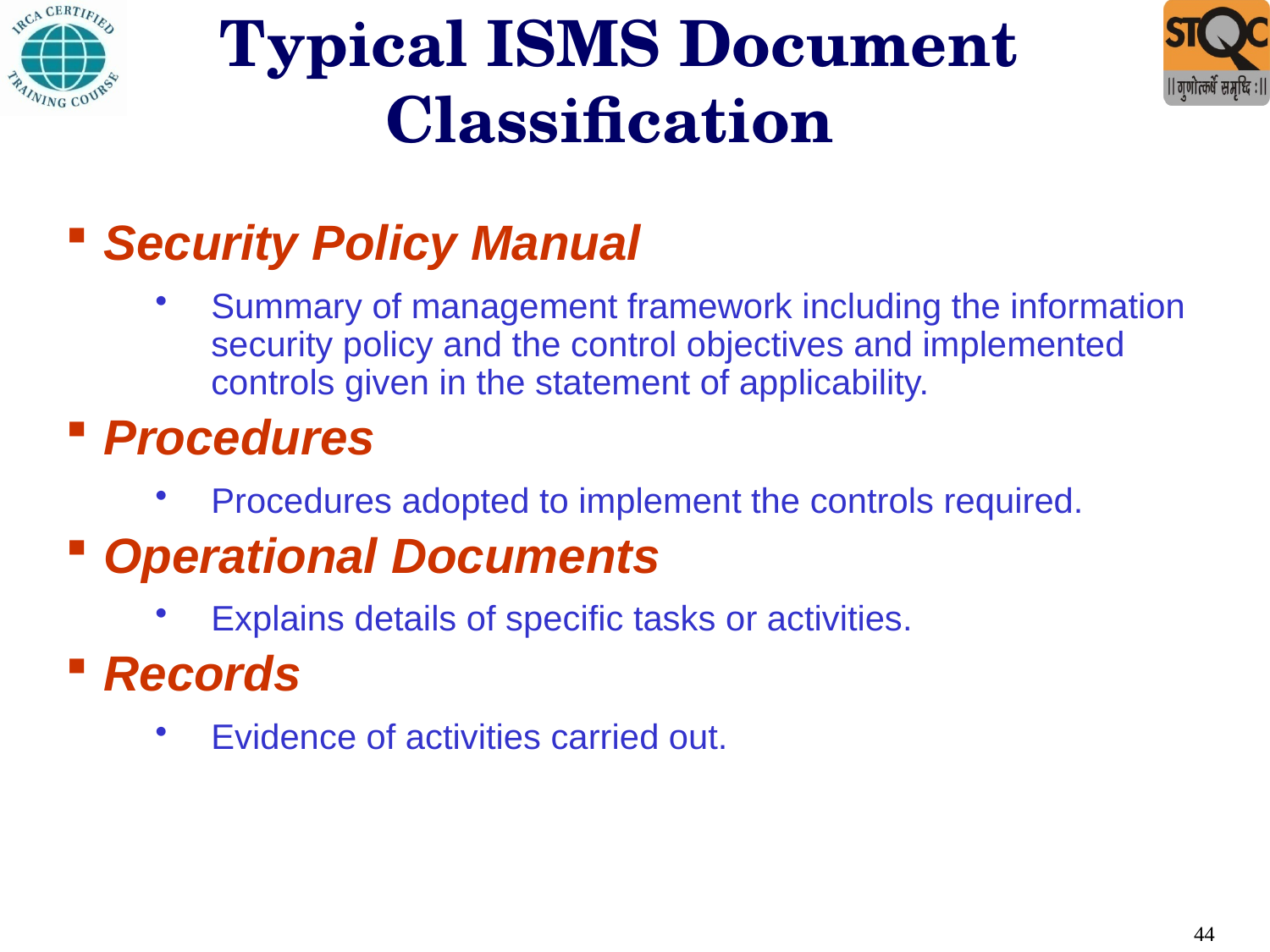

# Typical ISMS Document Classification
Security Policy Manual
Summary of management framework including the information security policy and the control objectives and implemented controls given in the statement of applicability.
Procedures
Procedures adopted to implement the controls required.
Operational Documents
Explains details of specific tasks or activities.
Records
Evidence of activities carried out.

44